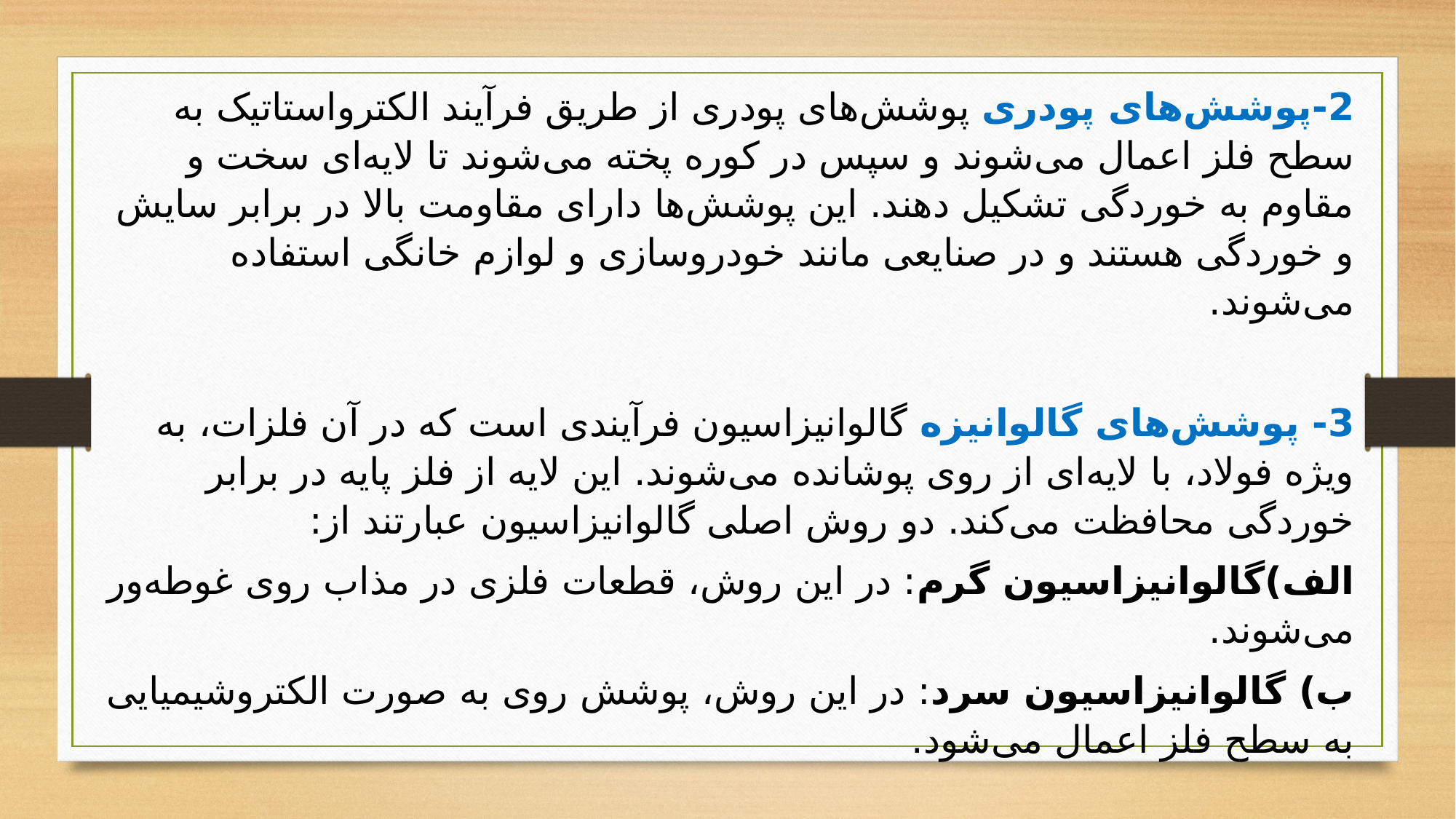

2-پوشش‌های پودری پوشش‌های پودری از طریق فرآیند الکترواستاتیک به سطح فلز اعمال می‌شوند و سپس در کوره پخته می‌شوند تا لایه‌ای سخت و مقاوم به خوردگی تشکیل دهند. این پوشش‌ها دارای مقاومت بالا در برابر سایش و خوردگی هستند و در صنایعی مانند خودروسازی و لوازم خانگی استفاده می‌شوند.

3- پوشش‌های گالوانیزه گالوانیزاسیون فرآیندی است که در آن فلزات، به ویژه فولاد، با لایه‌ای از روی پوشانده می‌شوند. این لایه از فلز پایه در برابر خوردگی محافظت می‌کند. دو روش اصلی گالوانیزاسیون عبارتند از:
الف)گالوانیزاسیون گرم: در این روش، قطعات فلزی در مذاب روی غوطه‌ور می‌شوند.
ب) گالوانیزاسیون سرد: در این روش، پوشش روی به صورت الکتروشیمیایی به سطح فلز اعمال می‌شود.